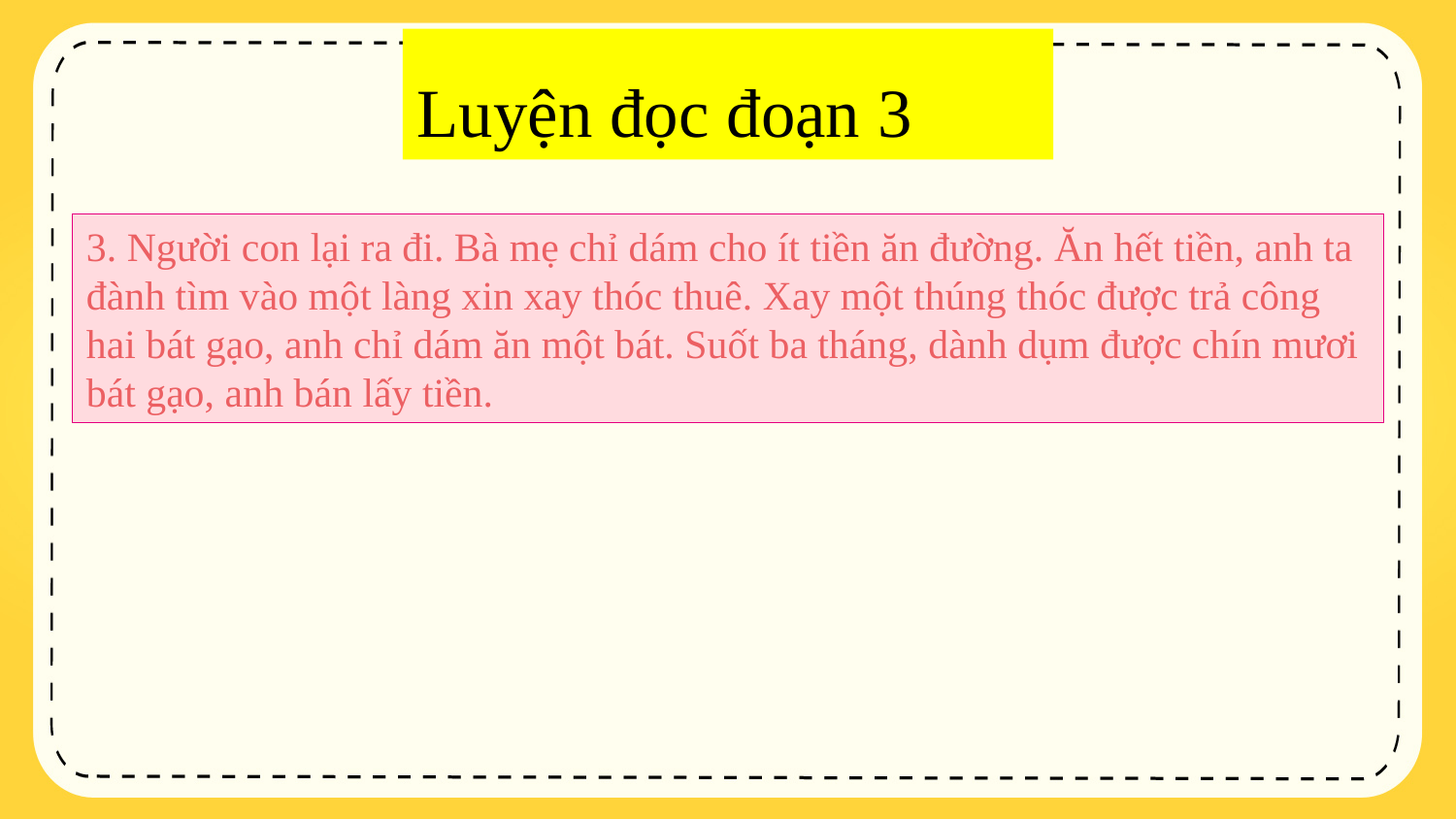

Luyện đọc đoạn 3
3. Người con lại ra đi. Bà mẹ chỉ dám cho ít tiền ăn đường. Ăn hết tiền, anh ta đành tìm vào một làng xin xay thóc thuê. Xay một thúng thóc được trả công hai bát gạo, anh chỉ dám ăn một bát. Suốt ba tháng, dành dụm được chín mươi bát gạo, anh bán lấy tiền.